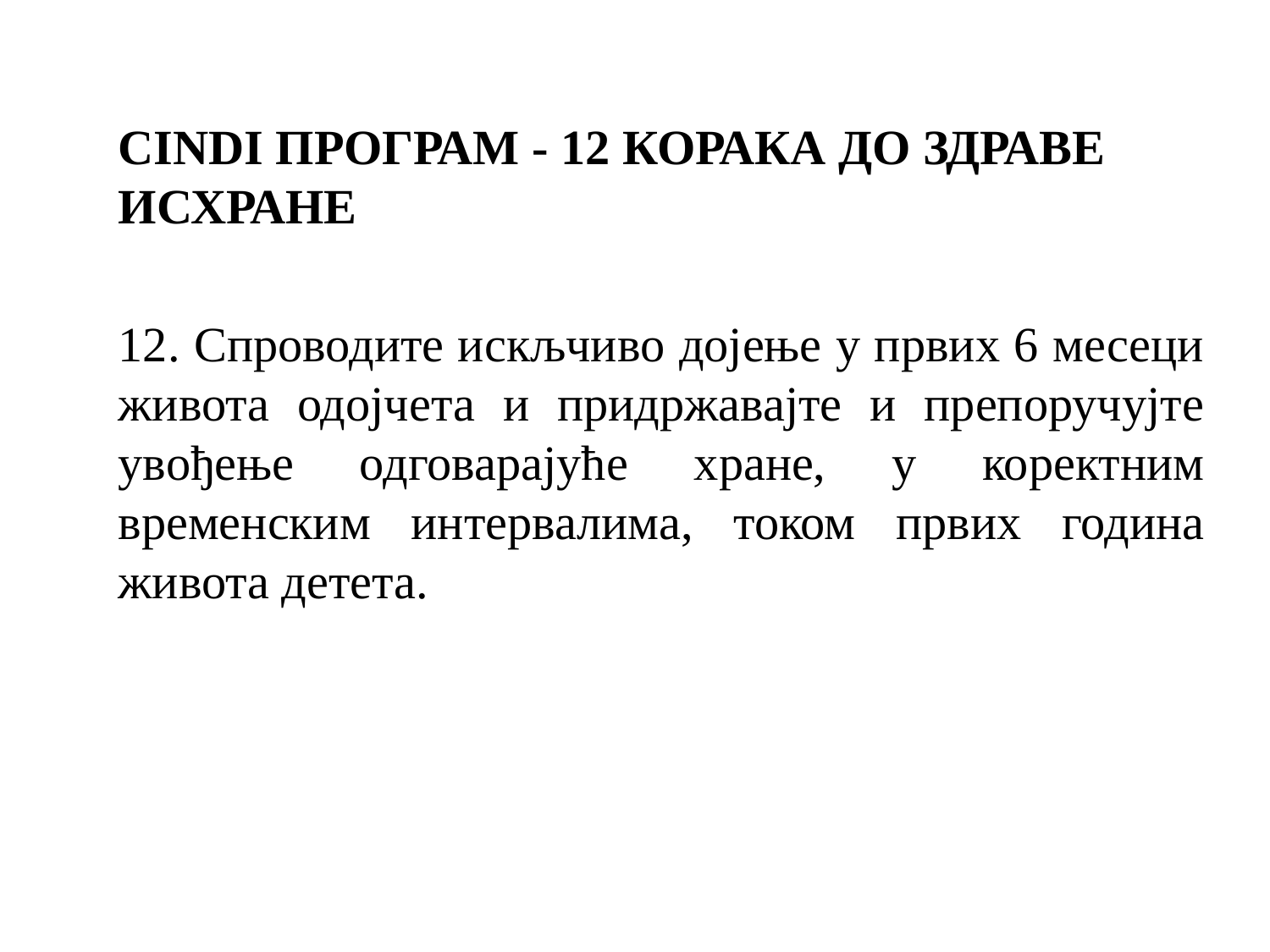

CINDI ПРОГРАМ - 12 КОРАКА ДО ЗДРАВЕ ИСХРАНЕ

12. Спроводите искљчиво дојење у првих 6 месеци живота одојчета и придржавајте и препоручујте увођење одговарајуће хране, у коректним временским интервалима, током првих година живота детета.